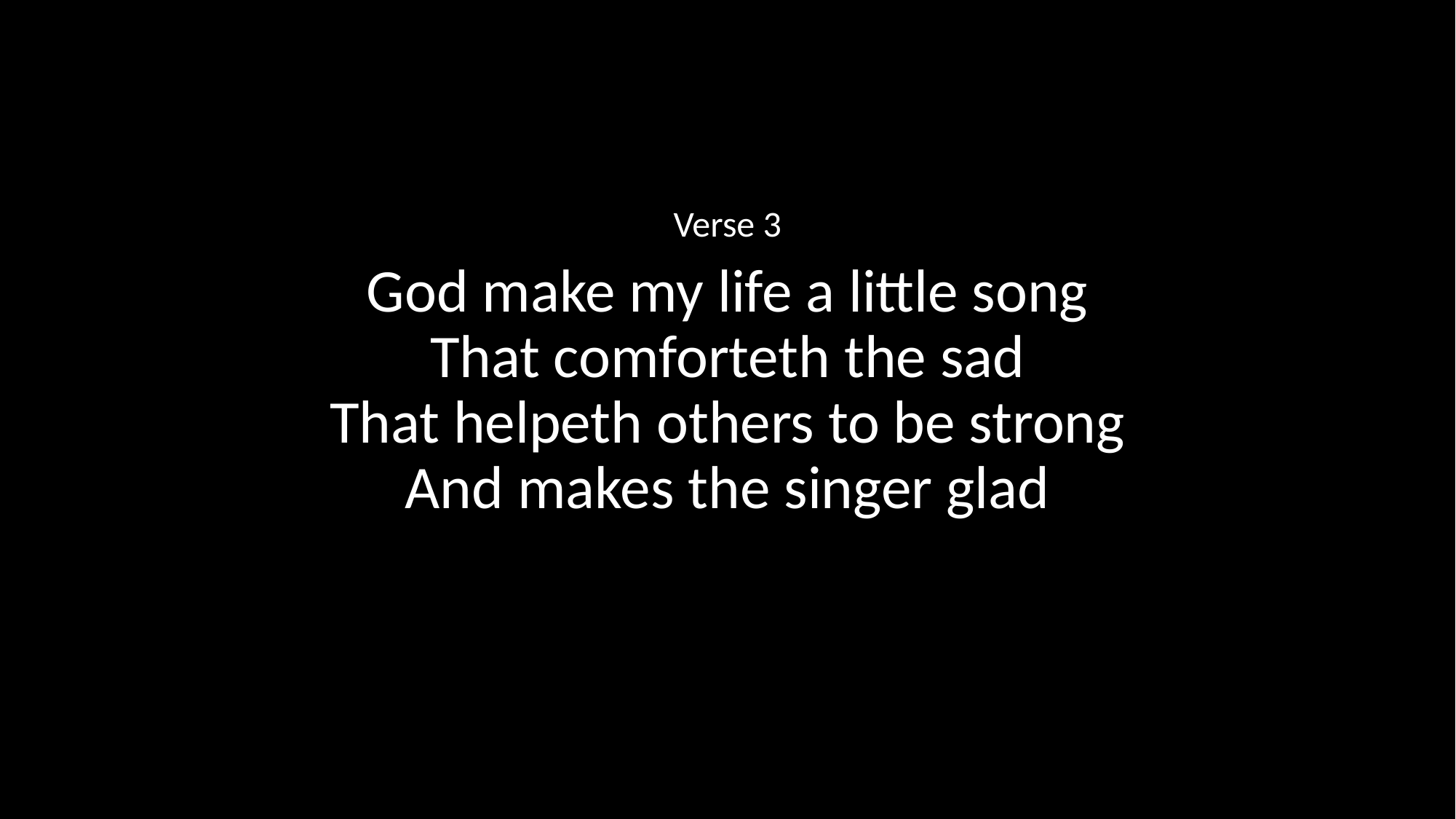

Verse 3
God make my life a little song
That comforteth the sad
That helpeth others to be strong
And makes the singer glad